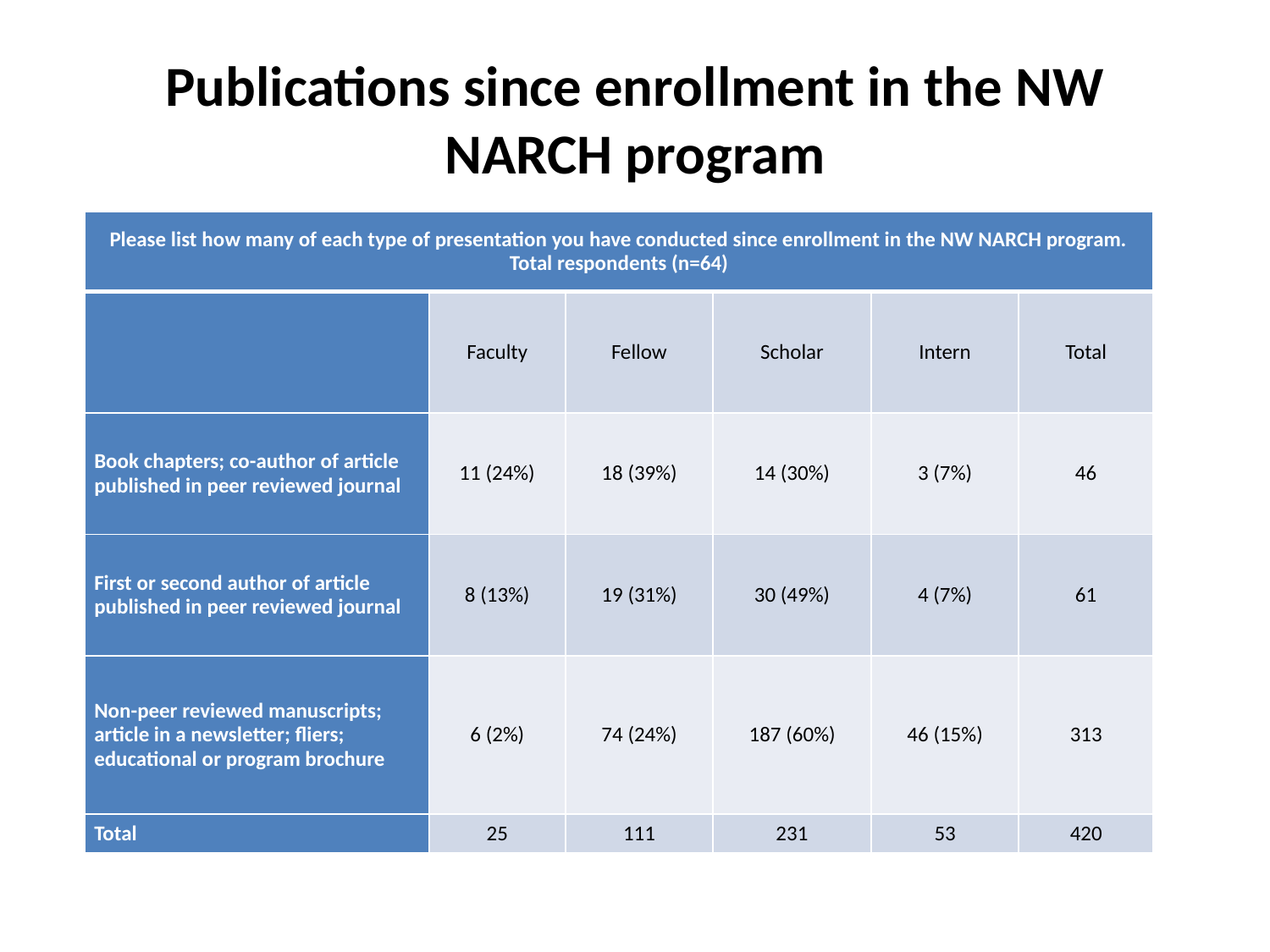

# Publications since enrollment in the NW NARCH program
| Please list how many of each type of presentation you have conducted since enrollment in the NW NARCH program. Total respondents (n=64) |  |  |  |  |  |
| --- | --- | --- | --- | --- | --- |
|  | Faculty | Fellow | Scholar | Intern | Total |
| Book chapters; co-author of article published in peer reviewed journal | 11 (24%) | 18 (39%) | 14 (30%) | 3 (7%) | 46 |
| First or second author of article published in peer reviewed journal | 8 (13%) | 19 (31%) | 30 (49%) | 4 (7%) | 61 |
| Non-peer reviewed manuscripts; article in a newsletter; fliers; educational or program brochure | 6 (2%) | 74 (24%) | 187 (60%) | 46 (15%) | 313 |
| Total | 25 | 111 | 231 | 53 | 420 |